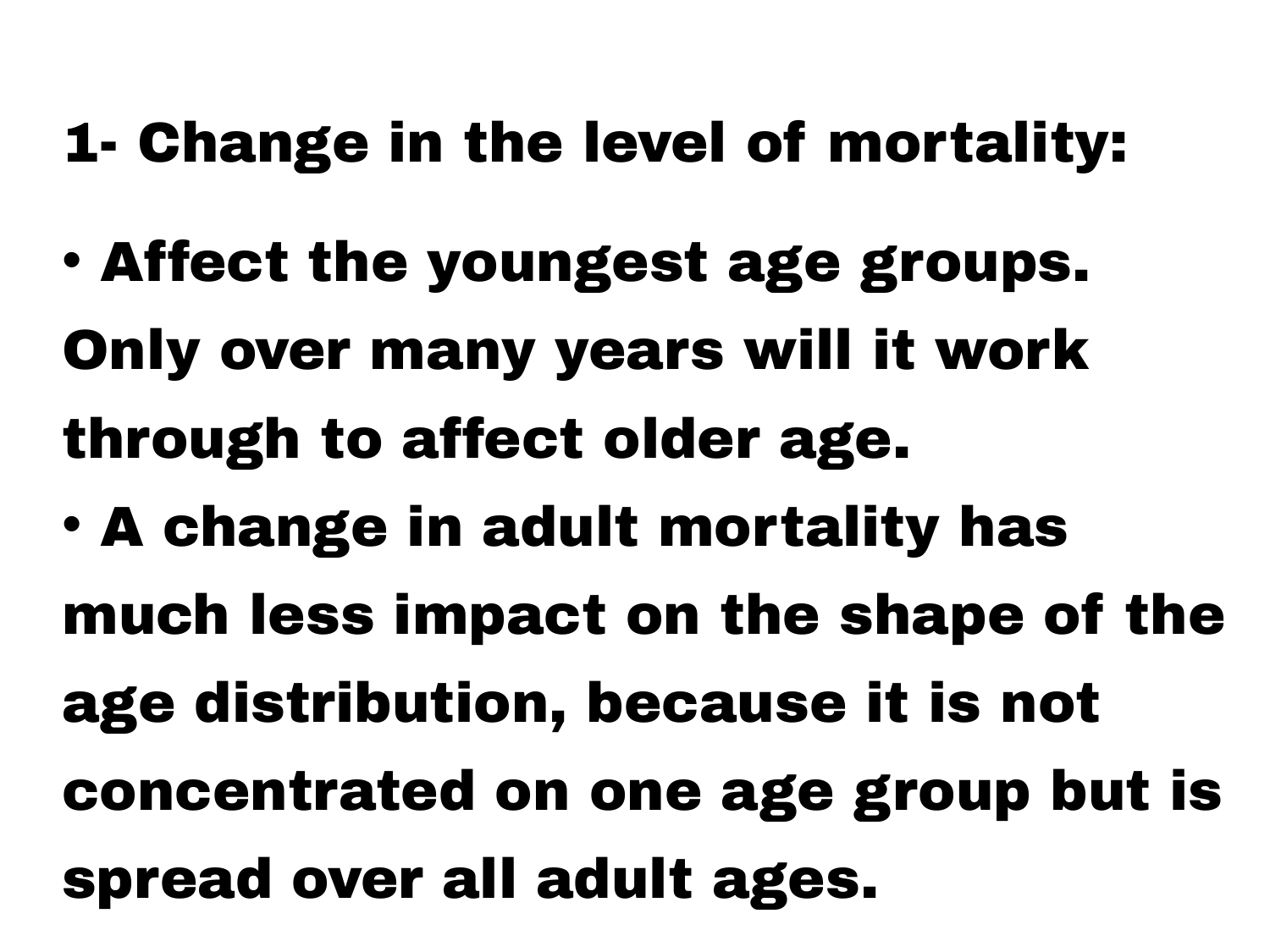

1- Change in the level of mortality:
 Affect the youngest age groups. Only over many years will it work through to affect older age.
 A change in adult mortality has much less impact on the shape of the age distribution, because it is not concentrated on one age group but is spread over all adult ages.